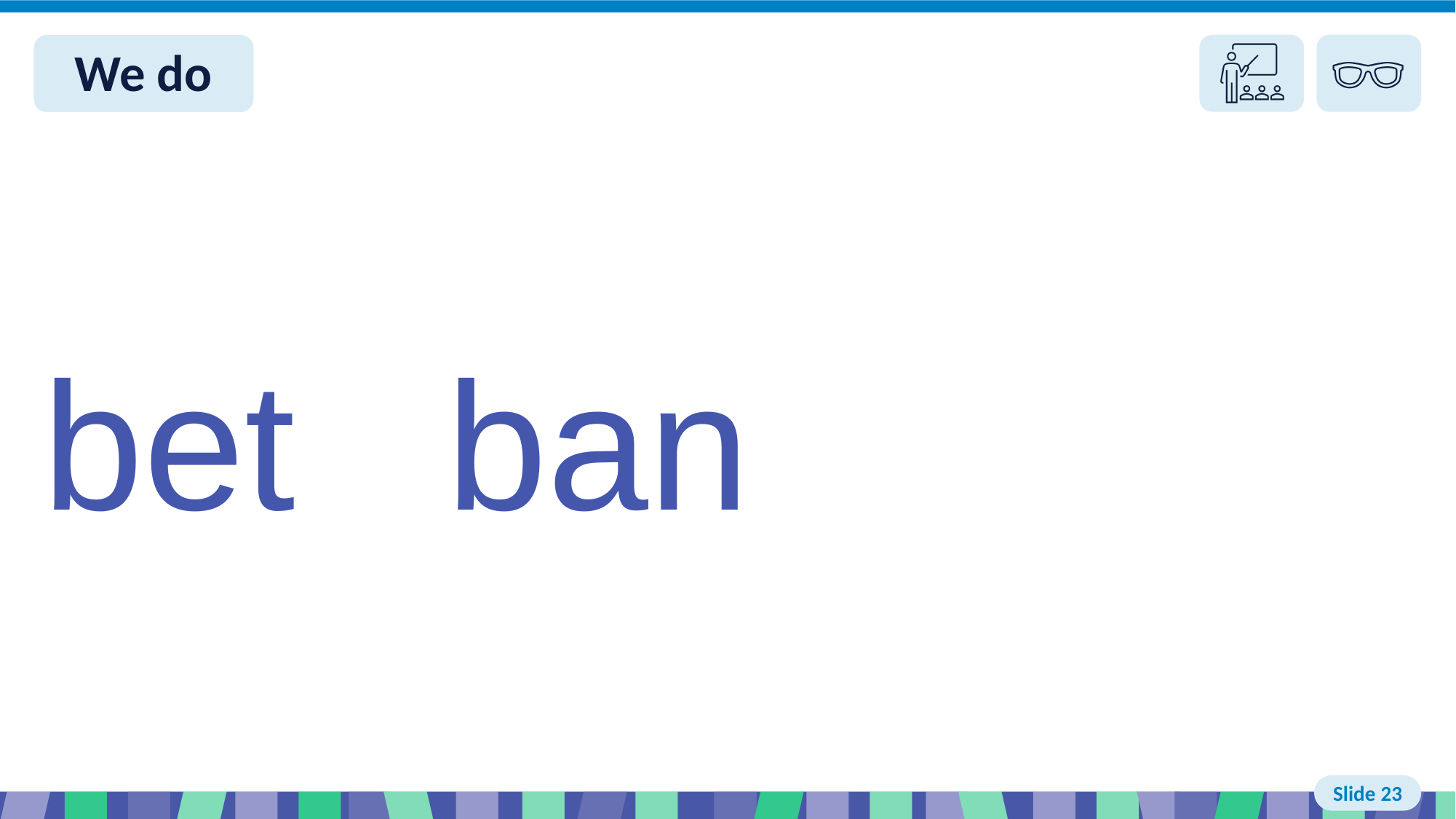

# Slide 23 We do read
bet   ban